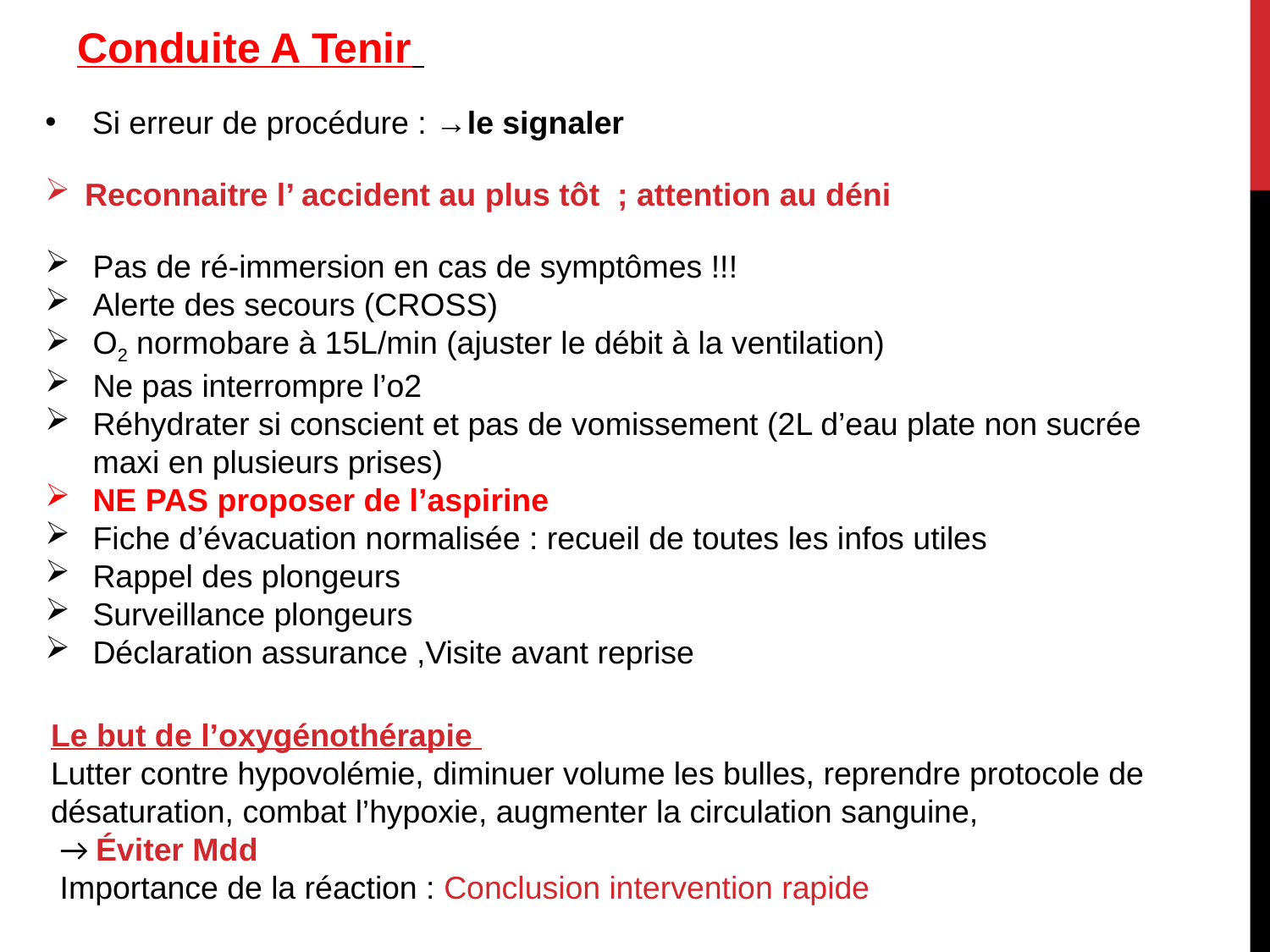

Conduite A Tenir
 Si erreur de procédure : →le signaler

Reconnaitre l’ accident au plus tôt  ; attention au déni

Pas de ré-immersion en cas de symptômes !!!
Alerte des secours (CROSS)
O2 normobare à 15L/min (ajuster le débit à la ventilation)
Ne pas interrompre l’o2
Réhydrater si conscient et pas de vomissement (2L d’eau plate non sucrée maxi en plusieurs prises)
NE PAS proposer de l’aspirine
Fiche d’évacuation normalisée : recueil de toutes les infos utiles
Rappel des plongeurs
Surveillance plongeurs
Déclaration assurance ,Visite avant reprise
Le but de l’oxygénothérapie
Lutter contre hypovolémie, diminuer volume les bulles, reprendre protocole de désaturation, combat l’hypoxie, augmenter la circulation sanguine,
 → Éviter Mdd
 Importance de la réaction : Conclusion intervention rapide